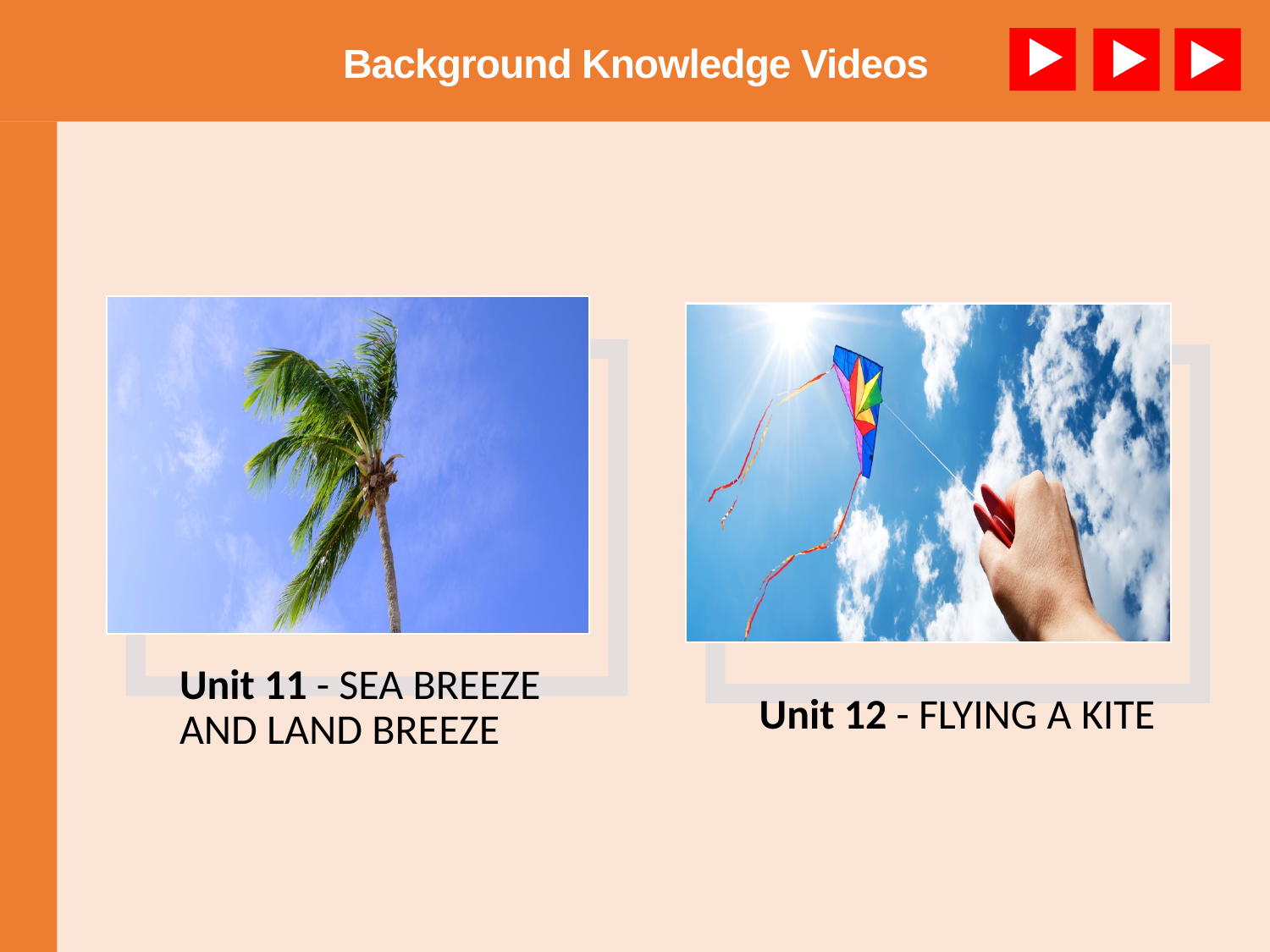

Background Knowledge Videos

Unit 11 - SEA BREEZE AND LAND BREEZE

Unit 12 - FLYING A KITE